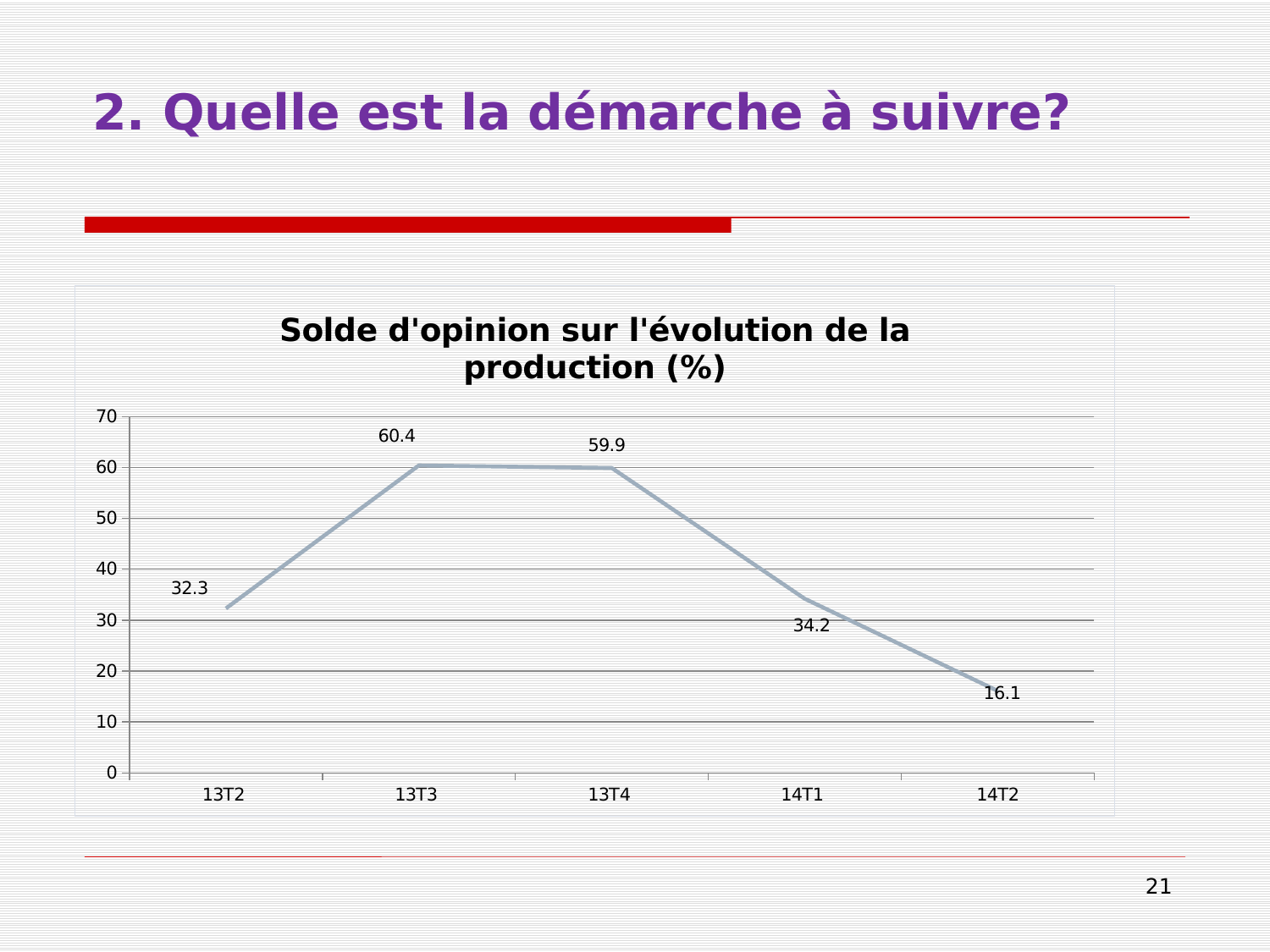

# 2. Quelle est la démarche à suivre?

### Chart: Solde d'opinion sur l'évolution de la production (%)

| Category | Solde d'opinion sur l'évolution de la production |
|---|---|
| 13T2  | 32.300000000000004 |
| 13T3  | 60.4 |
| 13T4  | 59.9 |
| 14T1  | 34.2 |
| 14T2 | 16.1 |
21